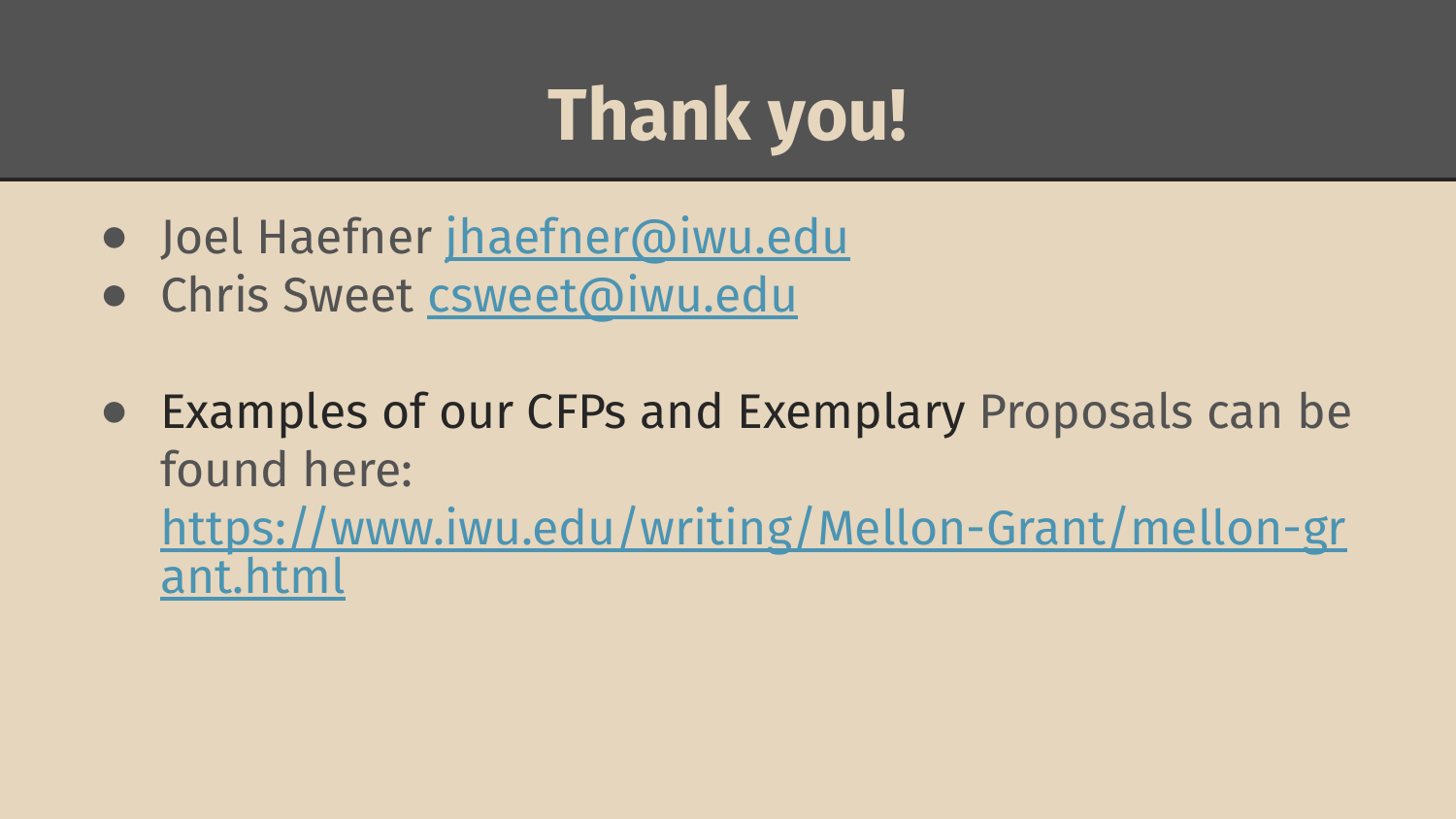

# Thank you!
Joel Haefner jhaefner@iwu.edu
Chris Sweet csweet@iwu.edu

Examples of our CFPs and Exemplary Proposals can be found here: https://www.iwu.edu/writing/Mellon-Grant/mellon-grant.html